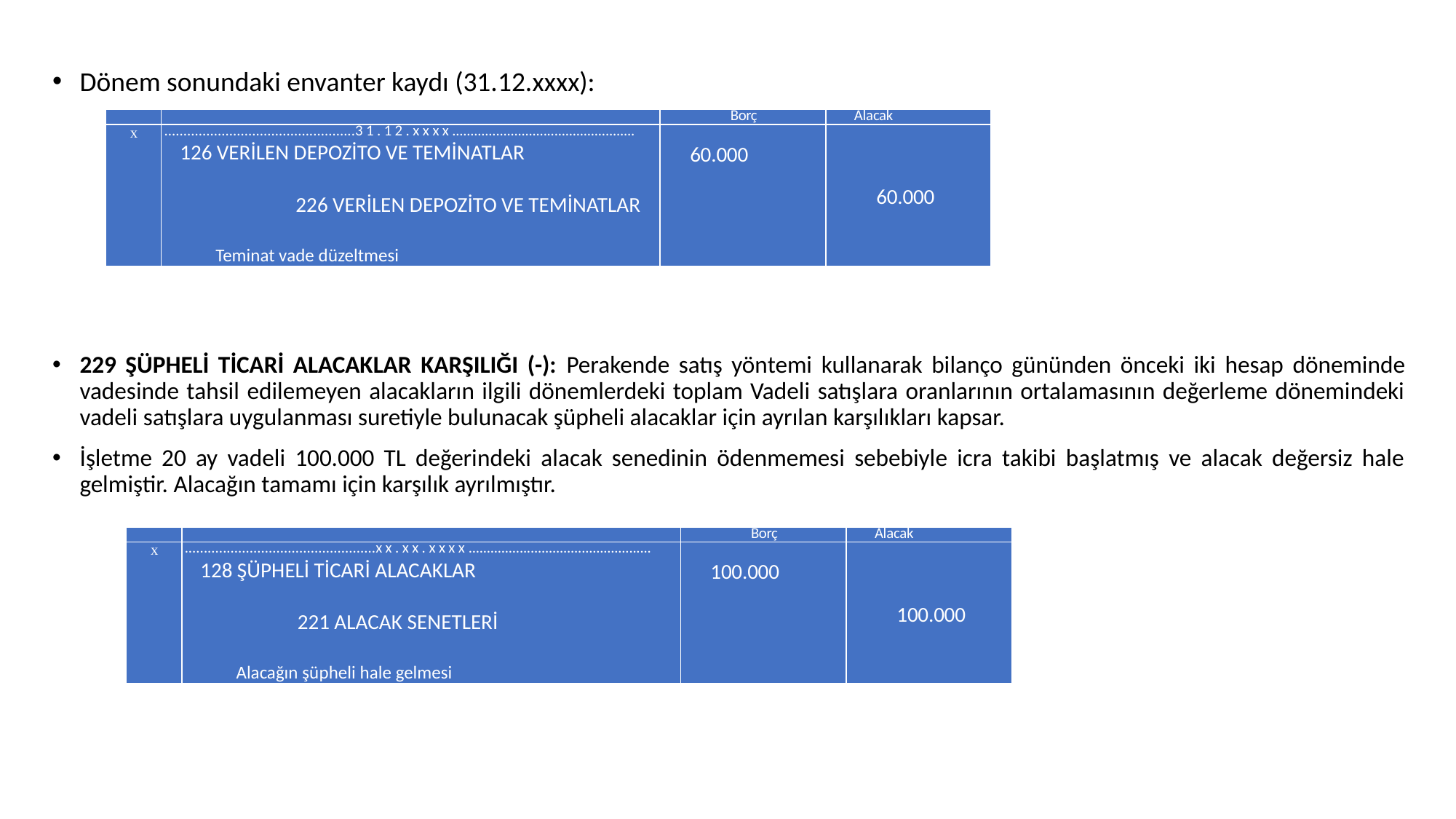

Dönem sonundaki envanter kaydı (31.12.xxxx):

229 ŞÜPHELİ TİCARİ ALACAKLAR KARŞILIĞI (-): Perakende satış yöntemi kullanarak bilanço gününden önceki iki hesap döneminde vadesinde tahsil edilemeyen alacakların ilgili dönemlerdeki toplam Vadeli satışlara oranlarının ortalamasının değerleme dönemindeki vadeli satışlara uygulanması suretiyle bulunacak şüpheli alacaklar için ayrılan karşılıkları kapsar.
İşletme 20 ay vadeli 100.000 TL değerindeki alacak senedinin ödenmemesi sebebiyle icra takibi başlatmış ve alacak değersiz hale gelmiştir. Alacağın tamamı için karşılık ayrılmıştır.

|  |  | Borç | Alacak |
| --- | --- | --- | --- |
| x | ..................................................31.12.xxxx.................................................. 126 VERİLEN DEPOZİTO VE TEMİNATLAR     226 VERİLEN DEPOZİTO VE TEMİNATLAR Teminat vade düzeltmesi | 60.000 | 60.000 |
|  |  | Borç | Alacak |
| --- | --- | --- | --- |
| x | ..................................................xx.xx.xxxx.................................................. 128 ŞÜPHELİ TİCARİ ALACAKLAR   221 ALACAK SENETLERİ   Alacağın şüpheli hale gelmesi | 100.000 | 100.000 |